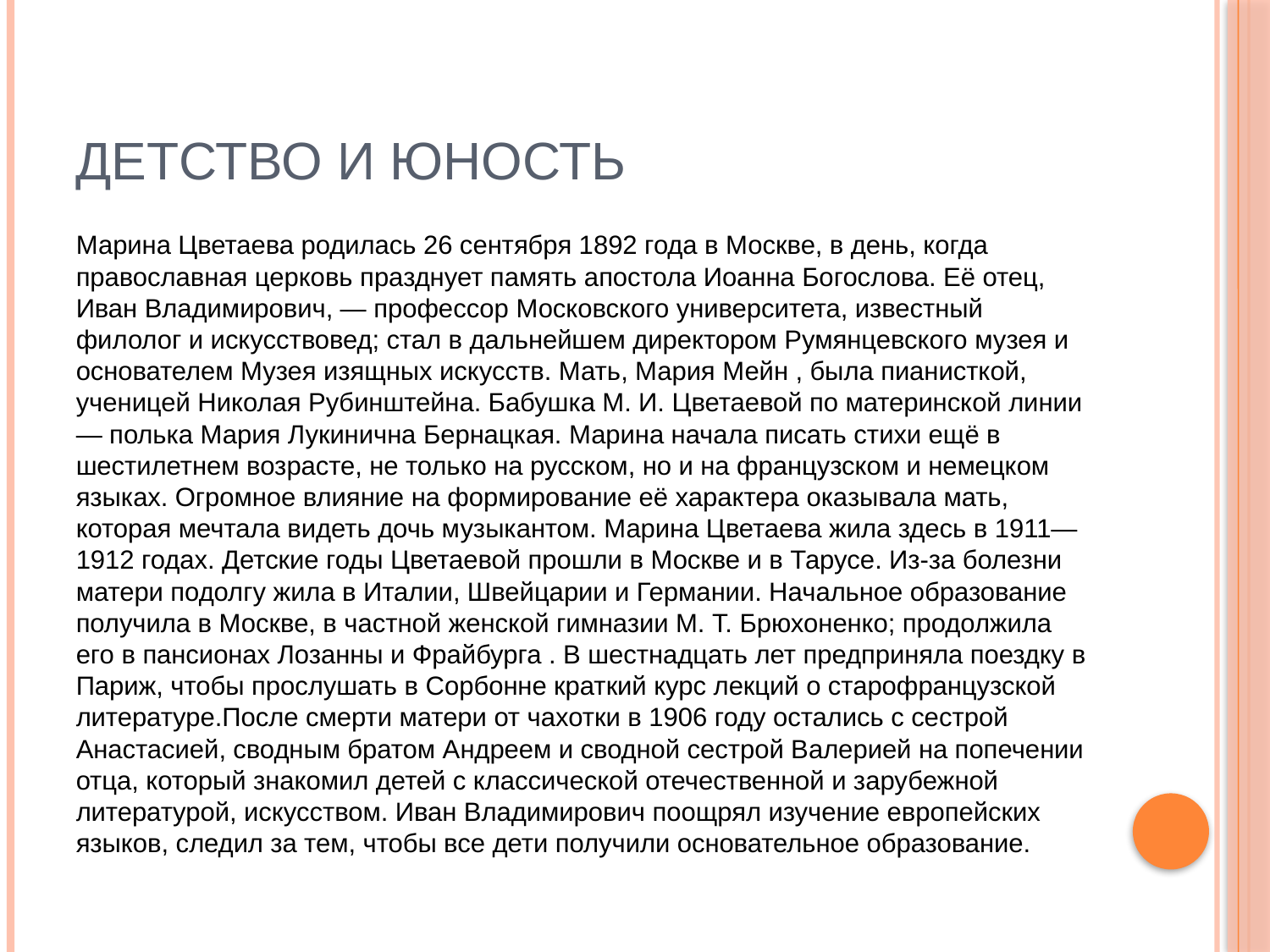

# Детство и юность
Марина Цветаева родилась 26 сентября 1892 года в Москве, в день, когда православная церковь празднует память апостола Иоанна Богослова. Её отец, Иван Владимирович, — профессор Московского университета, известный филолог и искусствовед; стал в дальнейшем директором Румянцевского музея и основателем Музея изящных искусств. Мать, Мария Мейн , была пианисткой, ученицей Николая Рубинштейна. Бабушка М. И. Цветаевой по материнской линии — полька Мария Лукинична Бернацкая. Марина начала писать стихи ещё в шестилетнем возрасте, не только на русском, но и на французском и немецком языках. Огромное влияние на формирование её характера оказывала мать, которая мечтала видеть дочь музыкантом. Марина Цветаева жила здесь в 1911—1912 годах. Детские годы Цветаевой прошли в Москве и в Тарусе. Из-за болезни матери подолгу жила в Италии, Швейцарии и Германии. Начальное образование получила в Москве, в частной женской гимназии М. Т. Брюхоненко; продолжила его в пансионах Лозанны и Фрайбурга . В шестнадцать лет предприняла поездку в Париж, чтобы прослушать в Сорбонне краткий курс лекций о старофранцузской литературе.После смерти матери от чахотки в 1906 году остались с сестрой Анастасией, сводным братом Андреем и сводной сестрой Валерией на попечении отца, который знакомил детей с классической отечественной и зарубежной литературой, искусством. Иван Владимирович поощрял изучение европейских языков, следил за тем, чтобы все дети получили основательное образование.